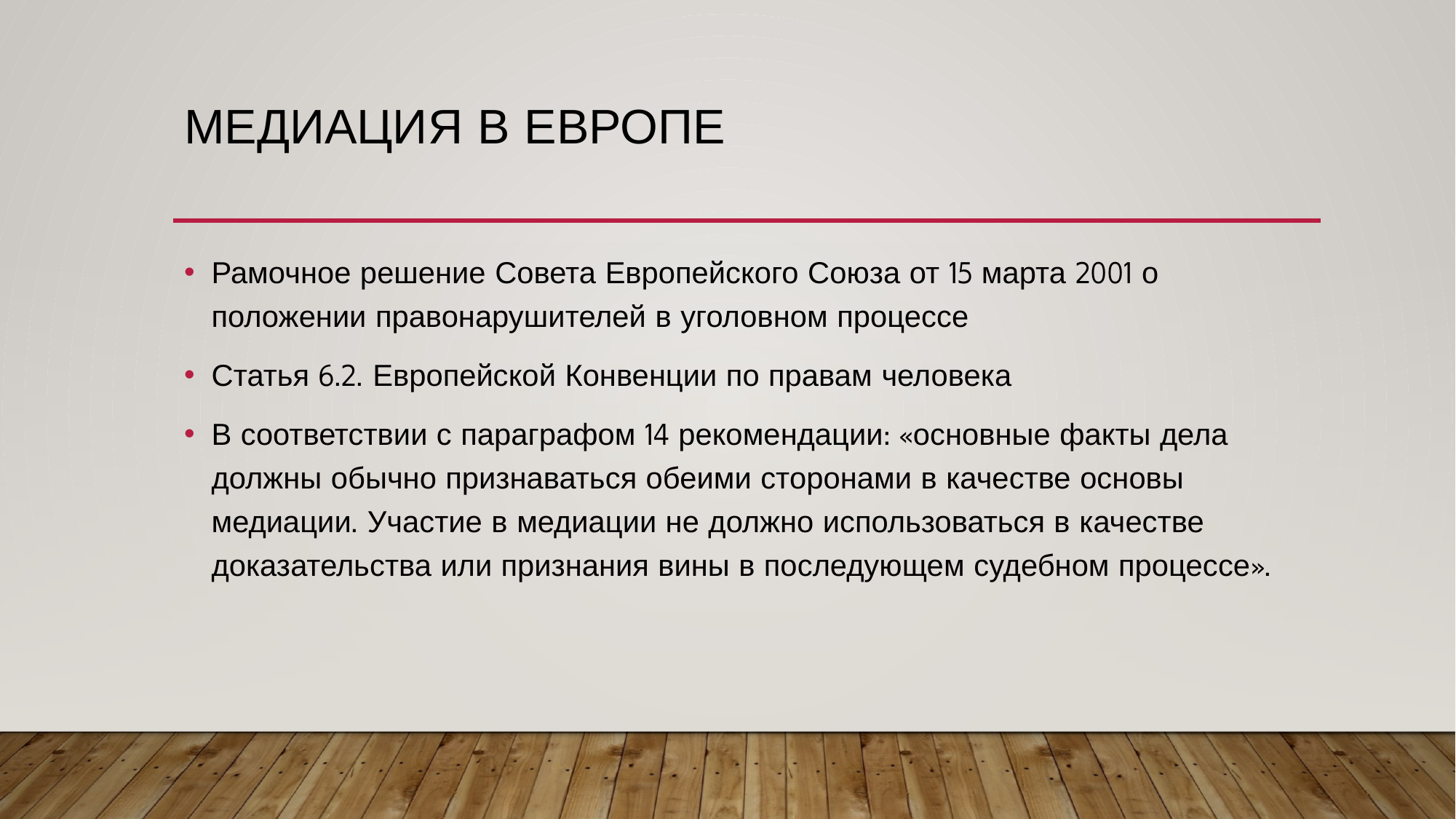

# Медиация в Европе
Рамочное решение Совета Европейского Союза от 15 марта 2001 о положении правонарушителей в уголовном процессе
Статья 6.2. Европейской Конвенции по правам человека
В соответствии с параграфом 14 рекомендации: «основные факты дела должны обычно признаваться обеими сторонами в качестве основы медиации. Участие в медиации не должно использоваться в качестве доказательства или признания вины в последующем судебном процессе».